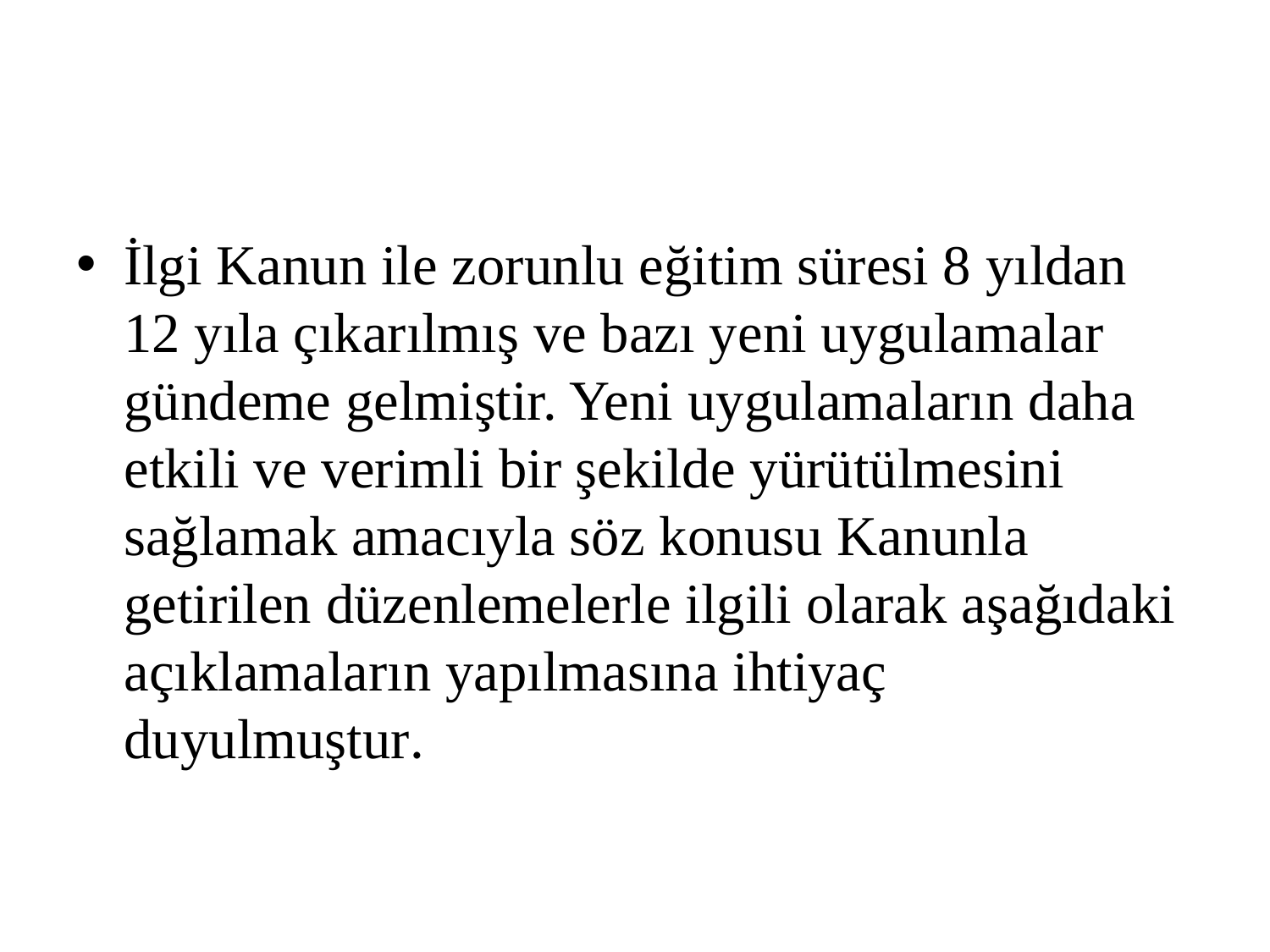

İlgi Kanun ile zorunlu eğitim süresi 8 yıldan 12 yıla çıkarılmış ve bazı yeni uygulamalar gündeme gelmiştir. Yeni uygulamaların daha etkili ve verimli bir şekilde yürütülmesini sağlamak amacıyla söz konusu Kanunla getirilen düzenlemelerle ilgili olarak aşağıdaki açıklamaların yapılmasına ihtiyaç duyulmuştur.